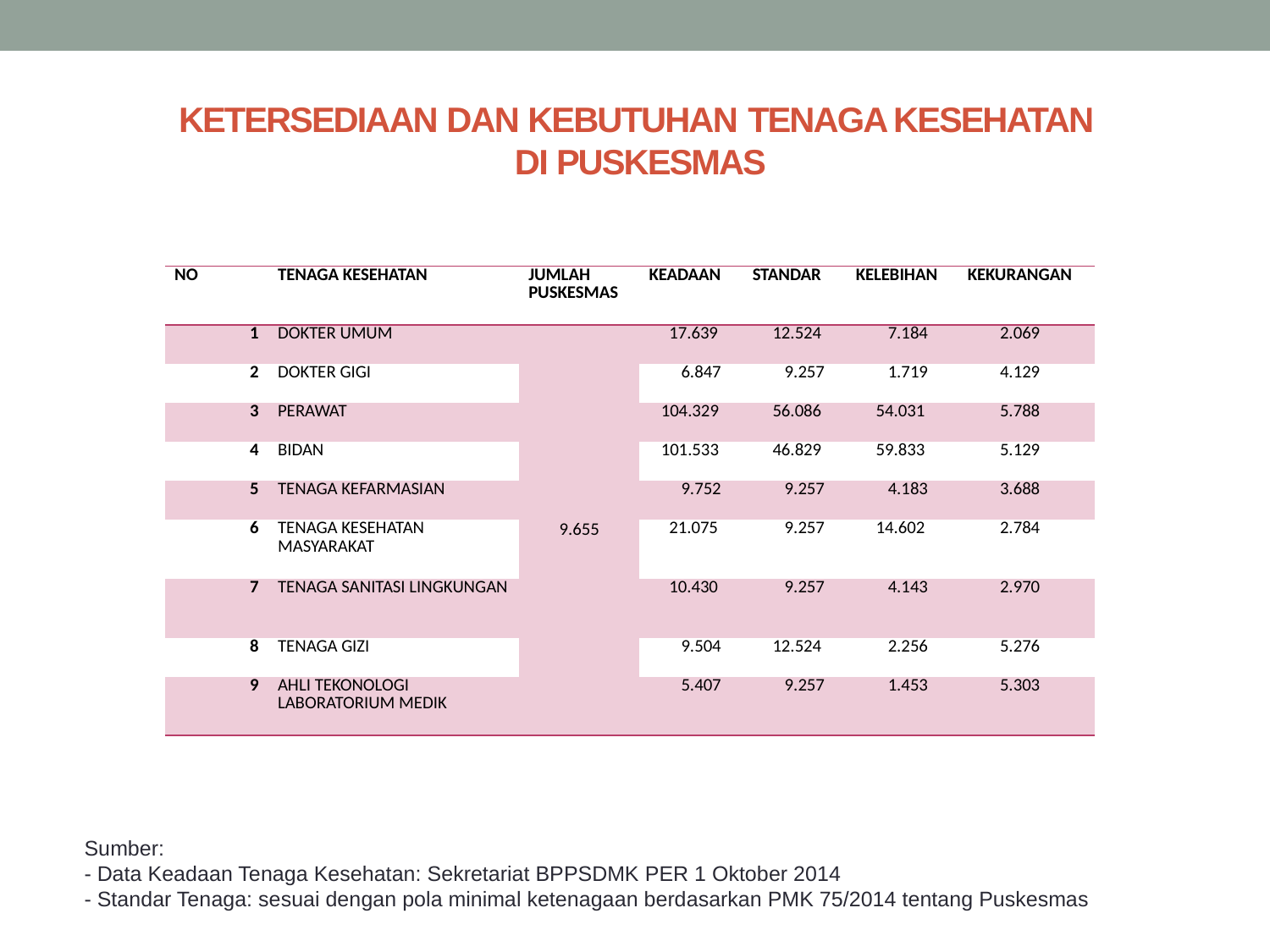

# KETERSEDIAAN DAN KEBUTUHAN TENAGA KESEHATAN DI PUSKESMAS
| NO | TENAGA KESEHATAN | JUMLAH PUSKESMAS | KEADAAN | STANDAR | KELEBIHAN | KEKURANGAN |
| --- | --- | --- | --- | --- | --- | --- |
| 1 | DOKTER UMUM | 9.655 | 17.639 | 12.524 | 7.184 | 2.069 |
| 2 | DOKTER GIGI |  | 6.847 | 9.257 | 1.719 | 4.129 |
| 3 | PERAWAT |  | 104.329 | 56.086 | 54.031 | 5.788 |
| 4 | BIDAN |  | 101.533 | 46.829 | 59.833 | 5.129 |
| 5 | TENAGA KEFARMASIAN |  | 9.752 | 9.257 | 4.183 | 3.688 |
| 6 | TENAGA KESEHATAN MASYARAKAT |  | 21.075 | 9.257 | 14.602 | 2.784 |
| 7 | TENAGA SANITASI LINGKUNGAN |  | 10.430 | 9.257 | 4.143 | 2.970 |
| 8 | TENAGA GIZI |  | 9.504 | 12.524 | 2.256 | 5.276 |
| 9 | AHLI TEKONOLOGI LABORATORIUM MEDIK |  | 5.407 | 9.257 | 1.453 | 5.303 |
Sumber:
‐ Data Keadaan Tenaga Kesehatan: Sekretariat BPPSDMK PER 1 Oktober 2014
‐ Standar Tenaga: sesuai dengan pola minimal ketenagaan berdasarkan PMK 75/2014 tentang Puskesmas